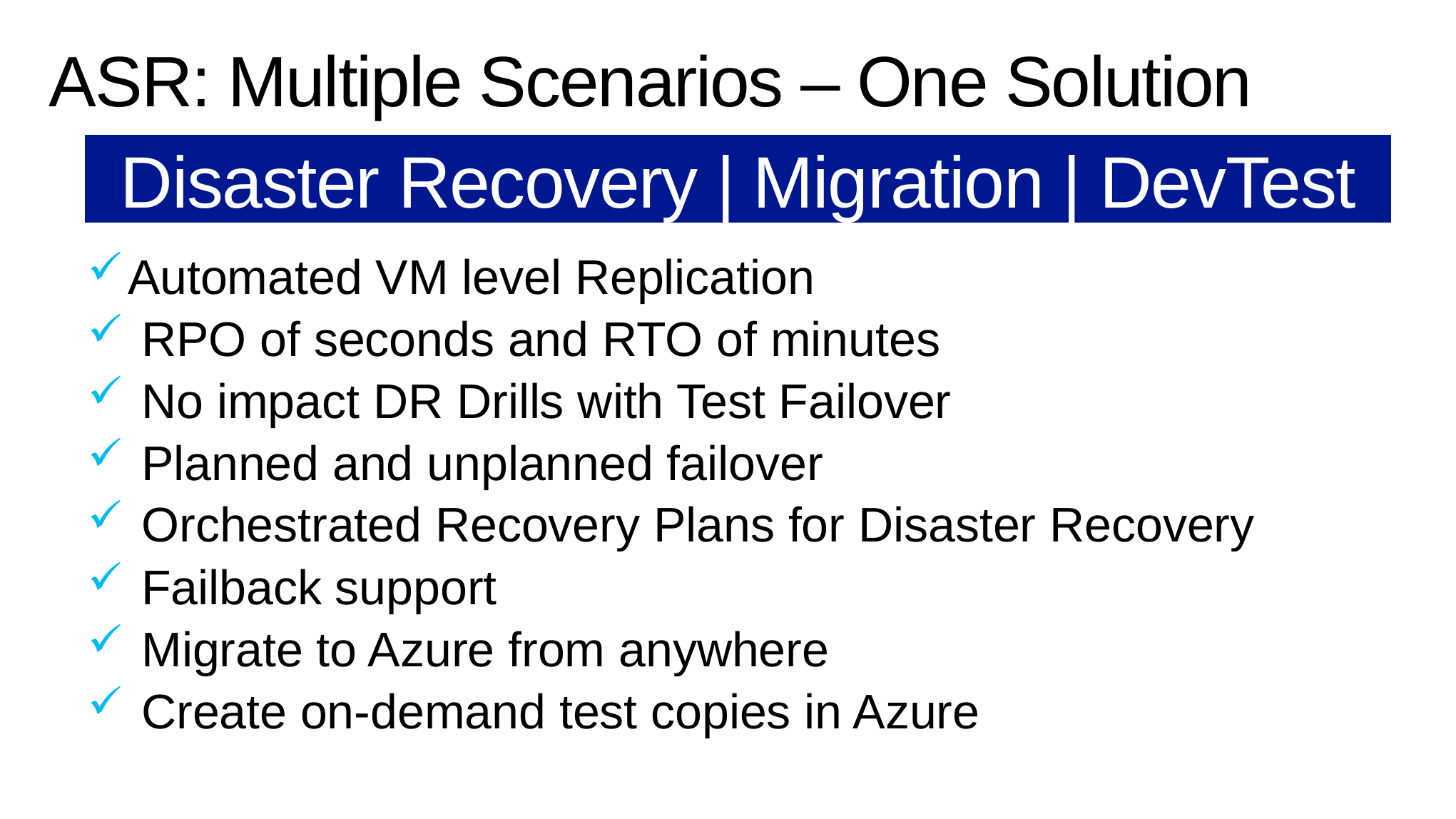

# ASR: Multiple Scenarios – One Solution
Disaster Recovery | Migration | DevTest
Automated VM level Replication
 RPO of seconds and RTO of minutes
 No impact DR Drills with Test Failover
 Planned and unplanned failover
 Orchestrated Recovery Plans for Disaster Recovery
 Failback support
 Migrate to Azure from anywhere
 Create on-demand test copies in Azure